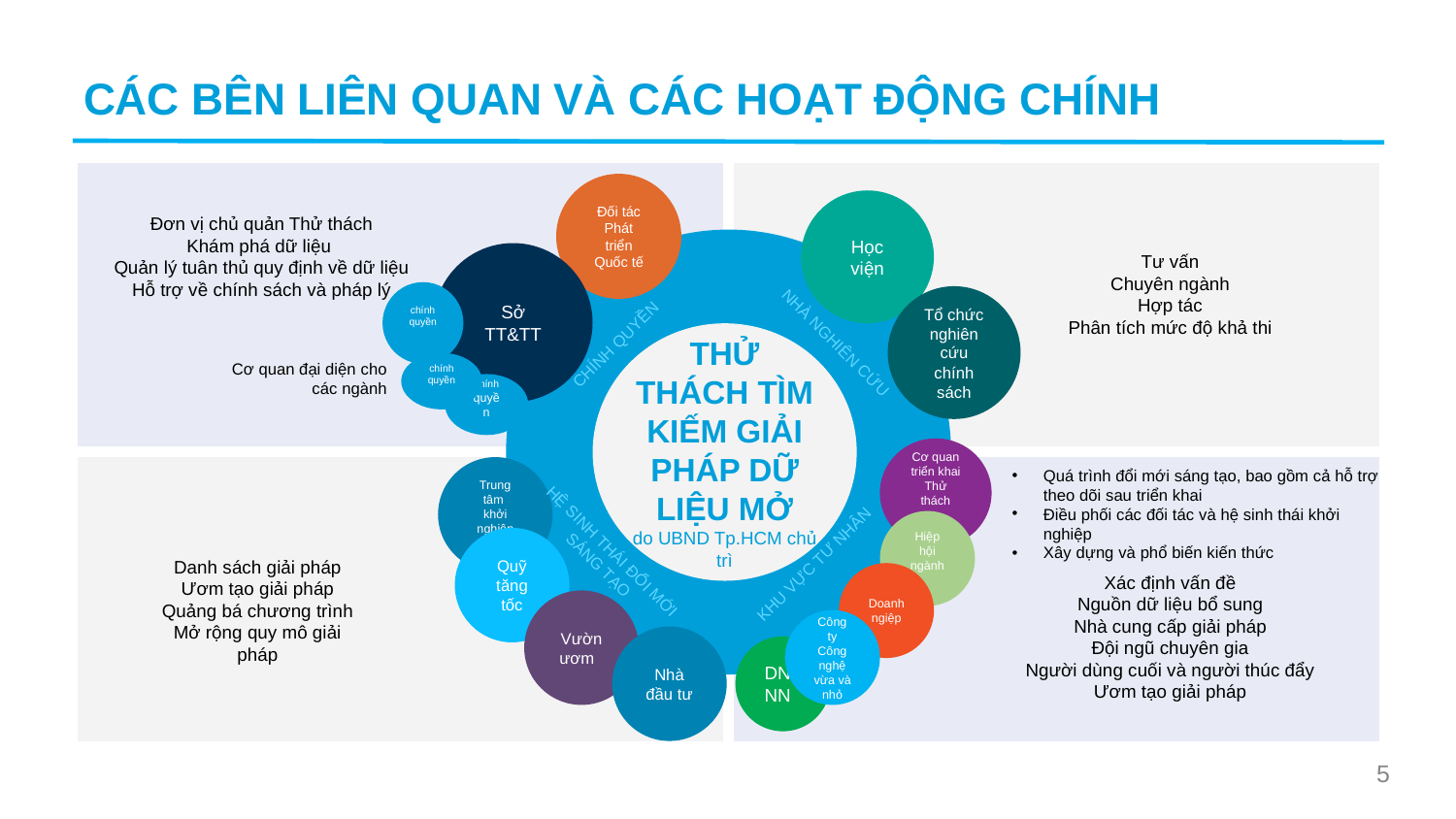

CÁC BÊN LIÊN QUAN VÀ CÁC HOẠT ĐỘNG CHÍNH
|  |  |
| --- | --- |
|  |  |
Đối tác Phát triển Quốc tế
Học viện
Đơn vị chủ quản Thử thách
Khám phá dữ liệu
Quản lý tuân thủ quy định về dữ liệu
Hỗ trợ về chính sách và pháp lý

Sở TT&TT
Tư vấn
Chuyên ngành
Hợp tác
Phân tích mức độ khả thi
chính quyền

Tổ chức nghiên cứu chính sách
NHÀ NGHIÊN CỨU
THỬ THÁCH TÌM KIẾM GIẢI PHÁP DỮ LIỆU MỞ
do UBND Tp.HCM chủ trì
CHÍNH QUYỀN
Cơ quan đại diện cho các ngành
chính quyền

chính quyền

Cơ quan triển khai Thử thách

Trung tâm
khởi nghiệp

Quá trình đổi mới sáng tạo, bao gồm cả hỗ trợ theo dõi sau triển khai
Điều phối các đối tác và hệ sinh thái khởi nghiệp
Xây dựng và phổ biến kiến thức
Hiệp hội ngành

HỆ SINH THÁI ĐỔI MỚI SÁNG TẠO
Quỹ tăng tốc
KHU VỰC TƯ NHÂN
Danh sách giải pháp
Ươm tạo giải pháp
Quảng bá chương trình
Mở rộng quy mô giải pháp
Doanh ngiệp
Xác định vấn đề
Nguồn dữ liệu bổ sung
Nhà cung cấp giải pháp
Đội ngũ chuyên gia
Người dùng cuối và người thúc đẩy
Ươm tạo giải pháp
Vườn ươm
Công ty Công nghệ vừa và nhỏ
Nhà đầu tư
DNNN
5